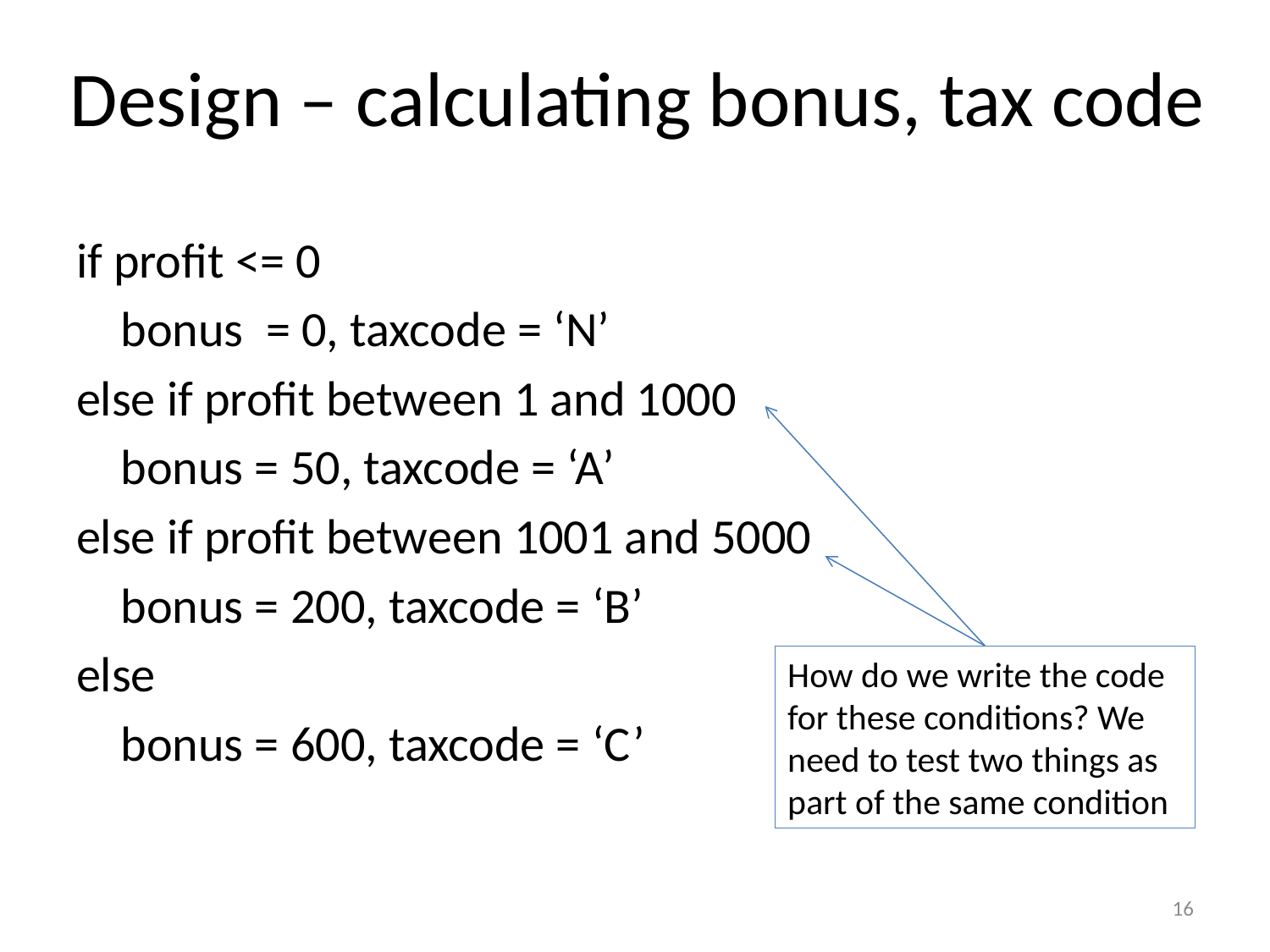

# Design – calculating bonus, tax code
if profit <= 0
    bonus  = 0, taxcode = ‘N’
else if profit between 1 and 1000
    bonus = 50, taxcode = ‘A’
else if profit between 1001 and 5000
    bonus = 200, taxcode = ‘B’
else
    bonus = 600, taxcode = ‘C’

How do we write the code for these conditions? We need to test two things as part of the same condition
16